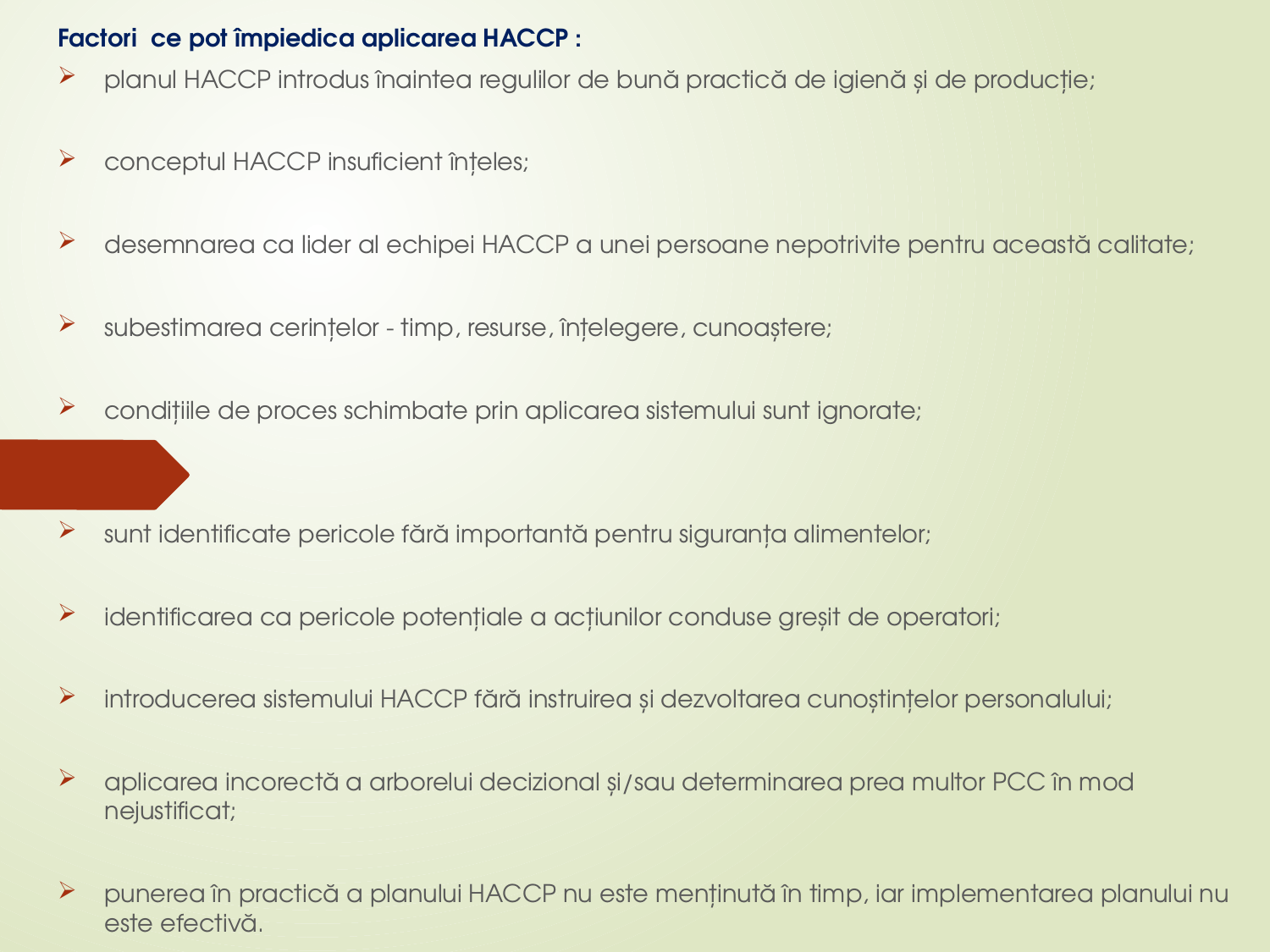

Factori  ce pot împiedica aplicarea HACCP :
planul HACCP introdus înaintea regulilor de bună practică de igienă și de producție;

conceptul HACCP insuficient înțeles;

desemnarea ca lider al echipei HACCP a unei persoane nepotrivite pentru această calitate;

subestimarea cerințelor - timp, resurse, înțelegere, cunoaștere;

condițiile de proces schimbate prin aplicarea sistemului sunt ignorate;

sunt identificate pericole fără importantă pentru siguranța alimentelor;

identificarea ca pericole potențiale a acțiunilor conduse greşit de operatori;

introducerea sistemului HACCP fără instruirea şi dezvoltarea cunoștințelor personalului;

aplicarea incorectă a arborelui decizional şi/sau determinarea prea multor PCC în mod nejustificat;

punerea în practică a planului HACCP nu este menținută în timp, iar implementarea planului nu este efectivă.